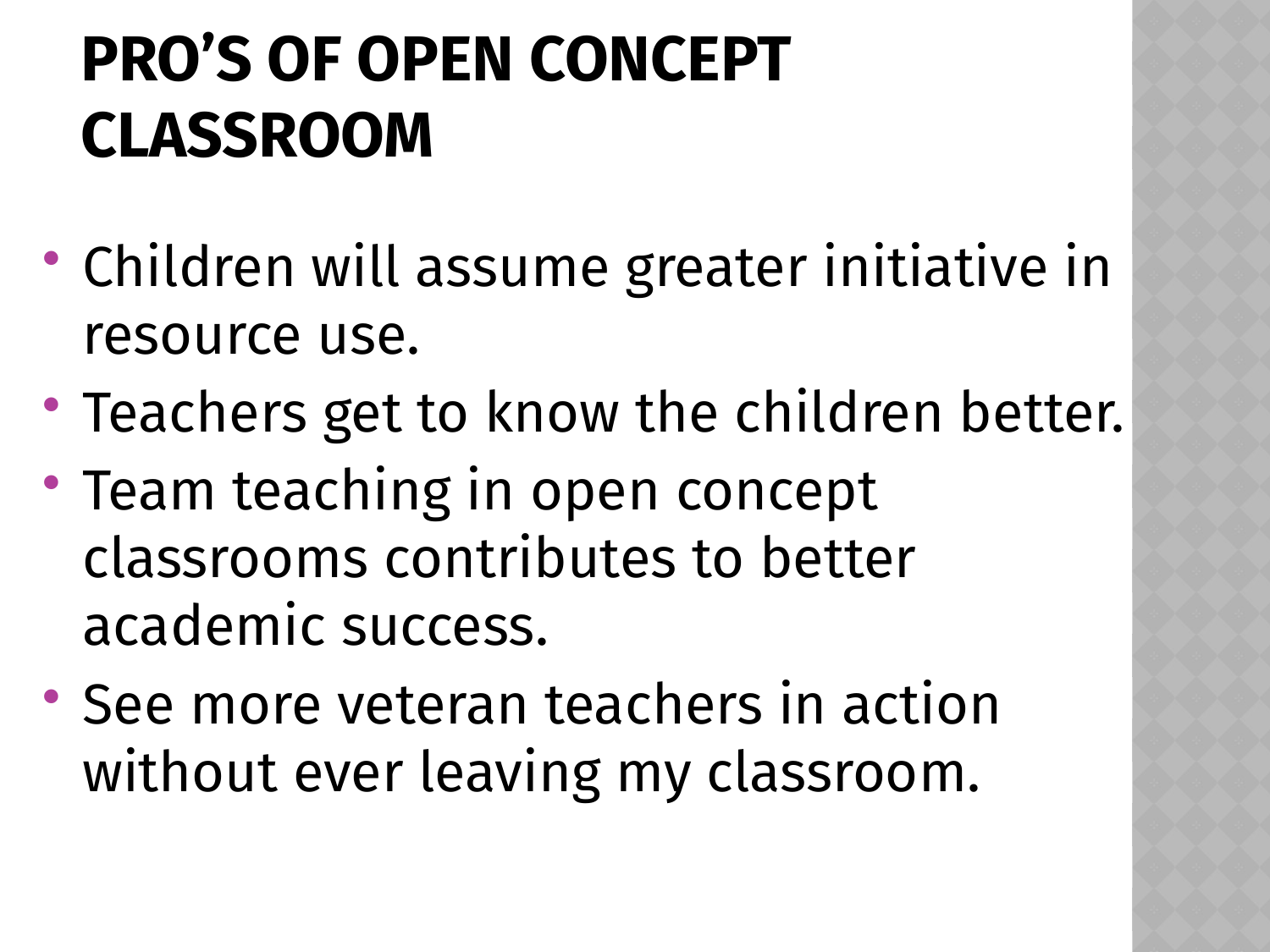

# Pro’s of open concept classroom
Children will assume greater initiative in resource use.
Teachers get to know the children better.
Team teaching in open concept classrooms contributes to better academic success.
See more veteran teachers in action without ever leaving my classroom.